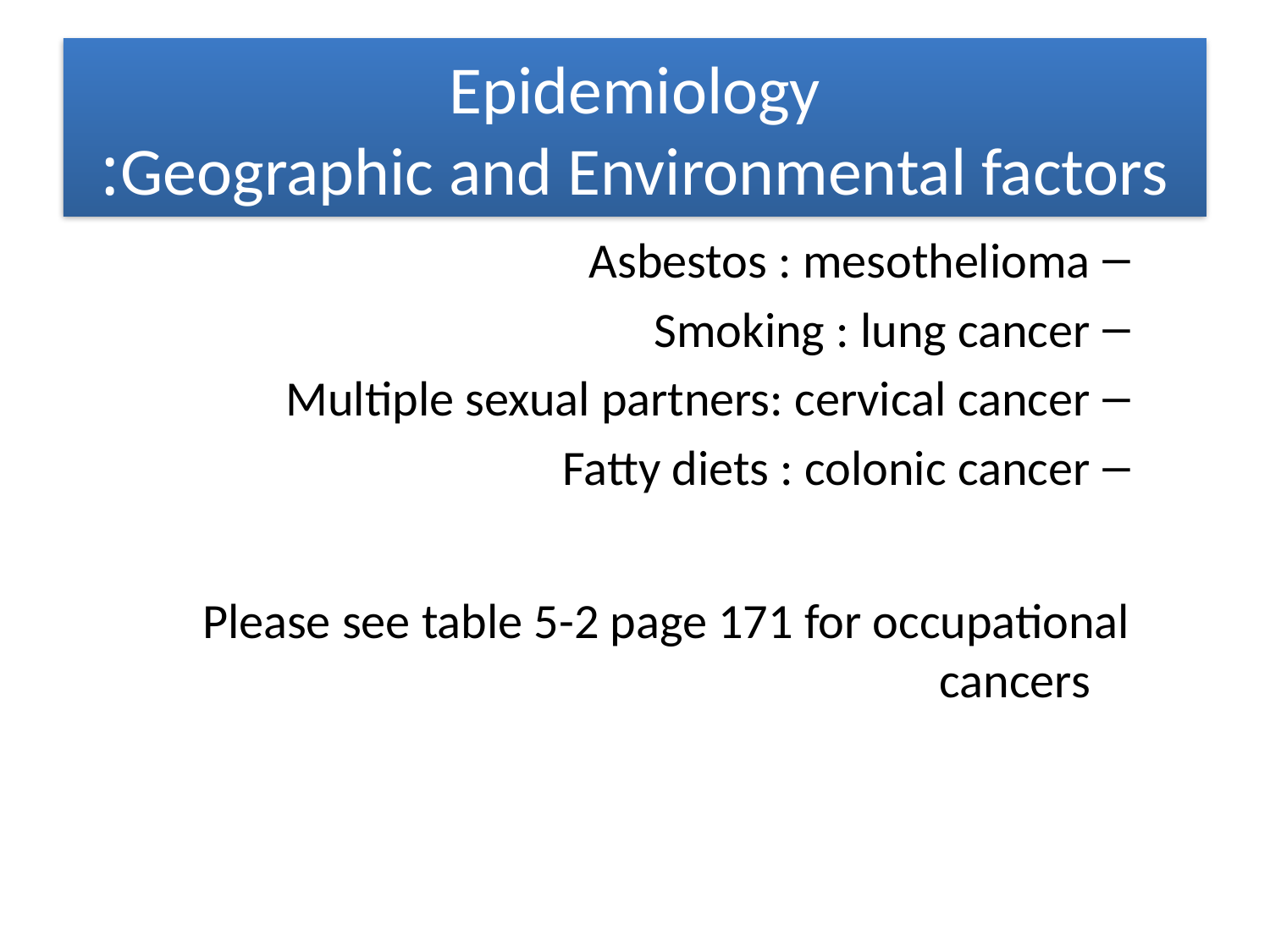

# Neoplasia
Epidemiology
Geographic and Environmental factors:
Asbestos : mesothelioma
Smoking : lung cancer
Multiple sexual partners: cervical cancer
Fatty diets : colonic cancer

Please see table 5-2 page 171 for occupational cancers